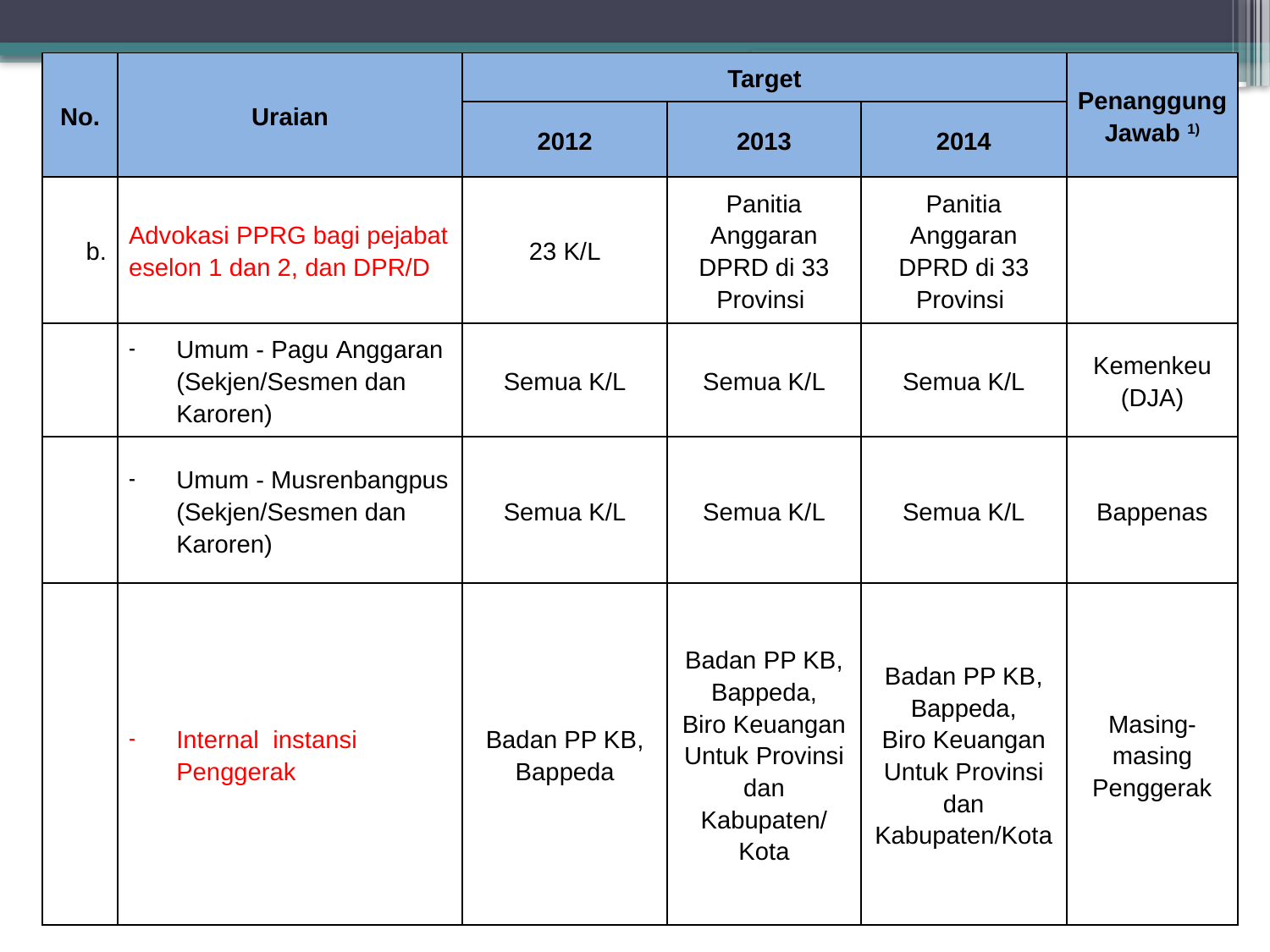

| No. | Uraian | Target |  |  | Penanggung Jawab 1) |
| --- | --- | --- | --- | --- | --- |
|  |  | 2012 | 2013 | 2014 |  |
| b. | Advokasi PPRG bagi pejabat eselon 1 dan 2, dan DPR/D | 23 K/L | Panitia Anggaran DPRD di 33 Provinsi | Panitia Anggaran DPRD di 33 Provinsi |  |
|  | Umum - Pagu Anggaran (Sekjen/Sesmen dan Karoren) | Semua K/L | Semua K/L | Semua K/L | Kemenkeu (DJA) |
|  | Umum - Musrenbangpus (Sekjen/Sesmen dan Karoren) | Semua K/L | Semua K/L | Semua K/L | Bappenas |
|  | Internal instansi Penggerak | Badan PP KB, Bappeda | Badan PP KB, Bappeda, Biro Keuangan Untuk Provinsi dan Kabupaten/ Kota | Badan PP KB, Bappeda, Biro Keuangan Untuk Provinsi dan Kabupaten/Kota | Masing-masing Penggerak |